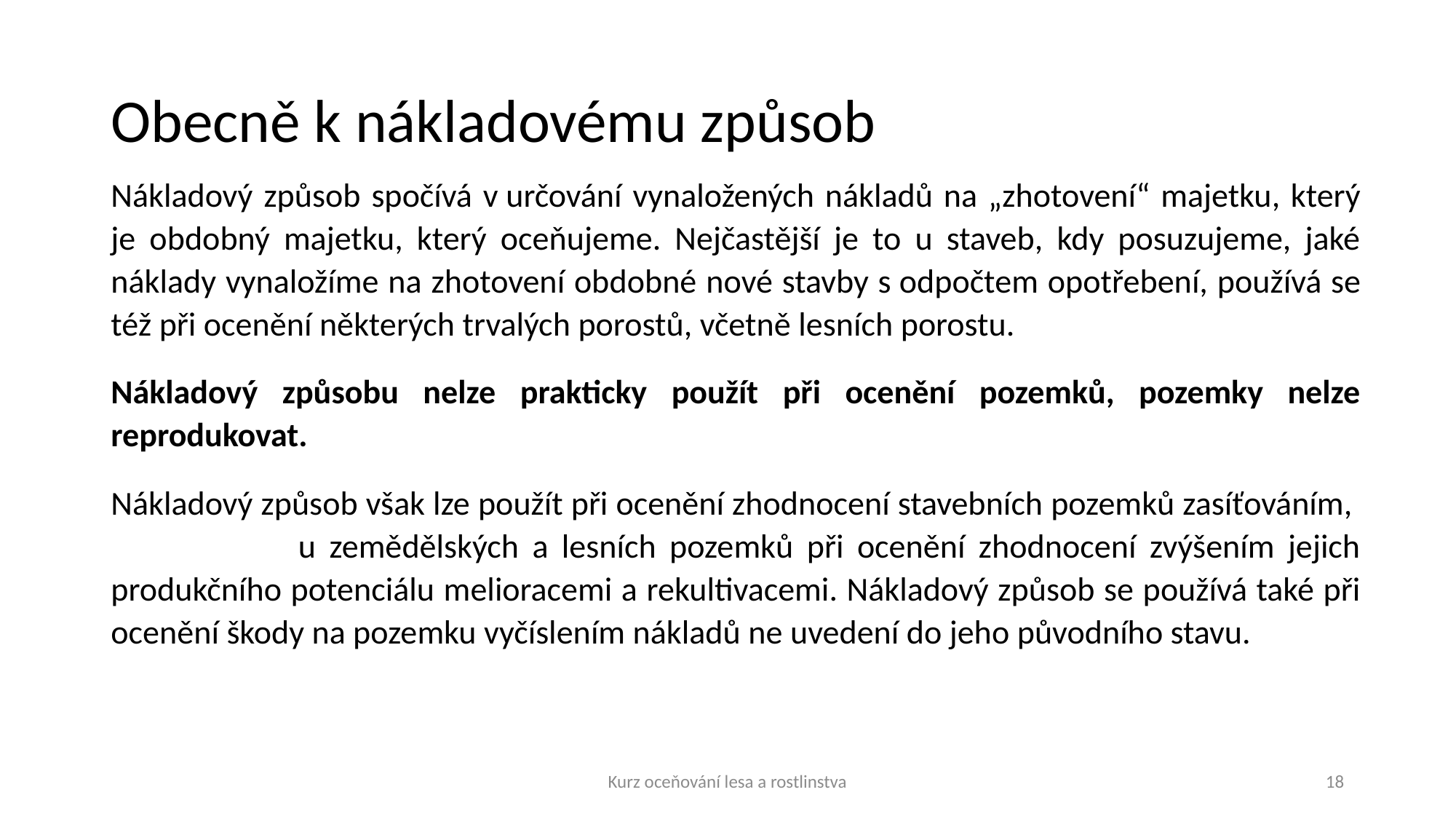

# Obecně k nákladovému způsob
Nákladový způsob spočívá v určování vynaložených nákladů na „zhotovení“ majetku, který je obdobný majetku, který oceňujeme. Nejčastější je to u staveb, kdy posuzujeme, jaké náklady vynaložíme na zhotovení obdobné nové stavby s odpočtem opotřebení, používá se též při ocenění některých trvalých porostů, včetně lesních porostu.
Nákladový způsobu nelze prakticky použít při ocenění pozemků, pozemky nelze reprodukovat.
Nákladový způsob však lze použít při ocenění zhodnocení stavebních pozemků zasíťováním,                u zemědělských a lesních pozemků při ocenění zhodnocení zvýšením jejich produkčního potenciálu melioracemi a rekultivacemi. Nákladový způsob se používá také při ocenění škody na pozemku vyčíslením nákladů ne uvedení do jeho původního stavu.

Kurz oceňování lesa a rostlinstva
18